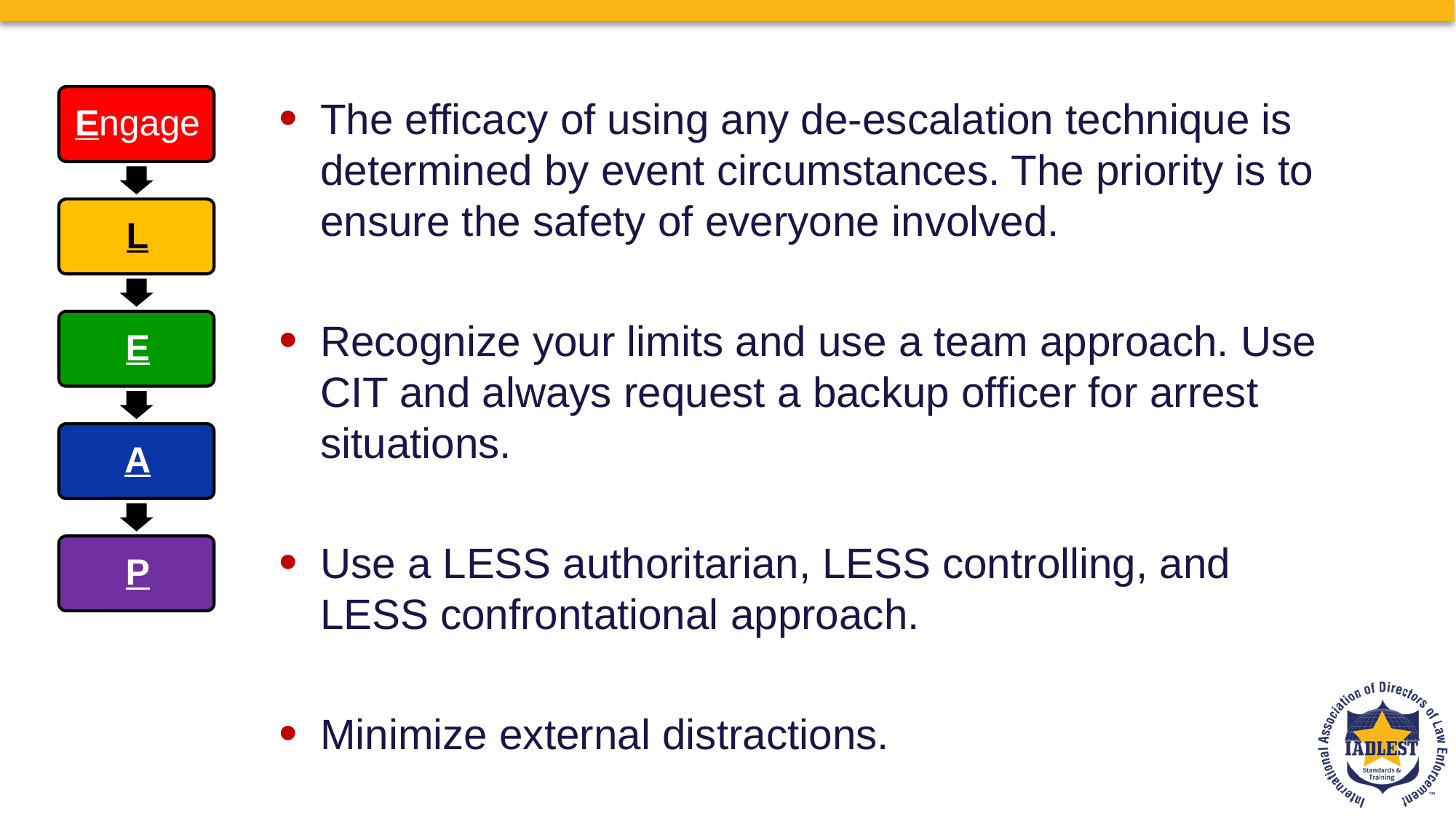

Engage

L

E

A

P
The efficacy of using any de-escalation technique is determined by event circumstances. The priority is to ensure the safety of everyone involved.

Recognize your limits and use a team approach. Use CIT and always request a backup officer for arrest situations.

Use a LESS authoritarian, LESS controlling, and LESS confrontational approach.

Minimize external distractions.